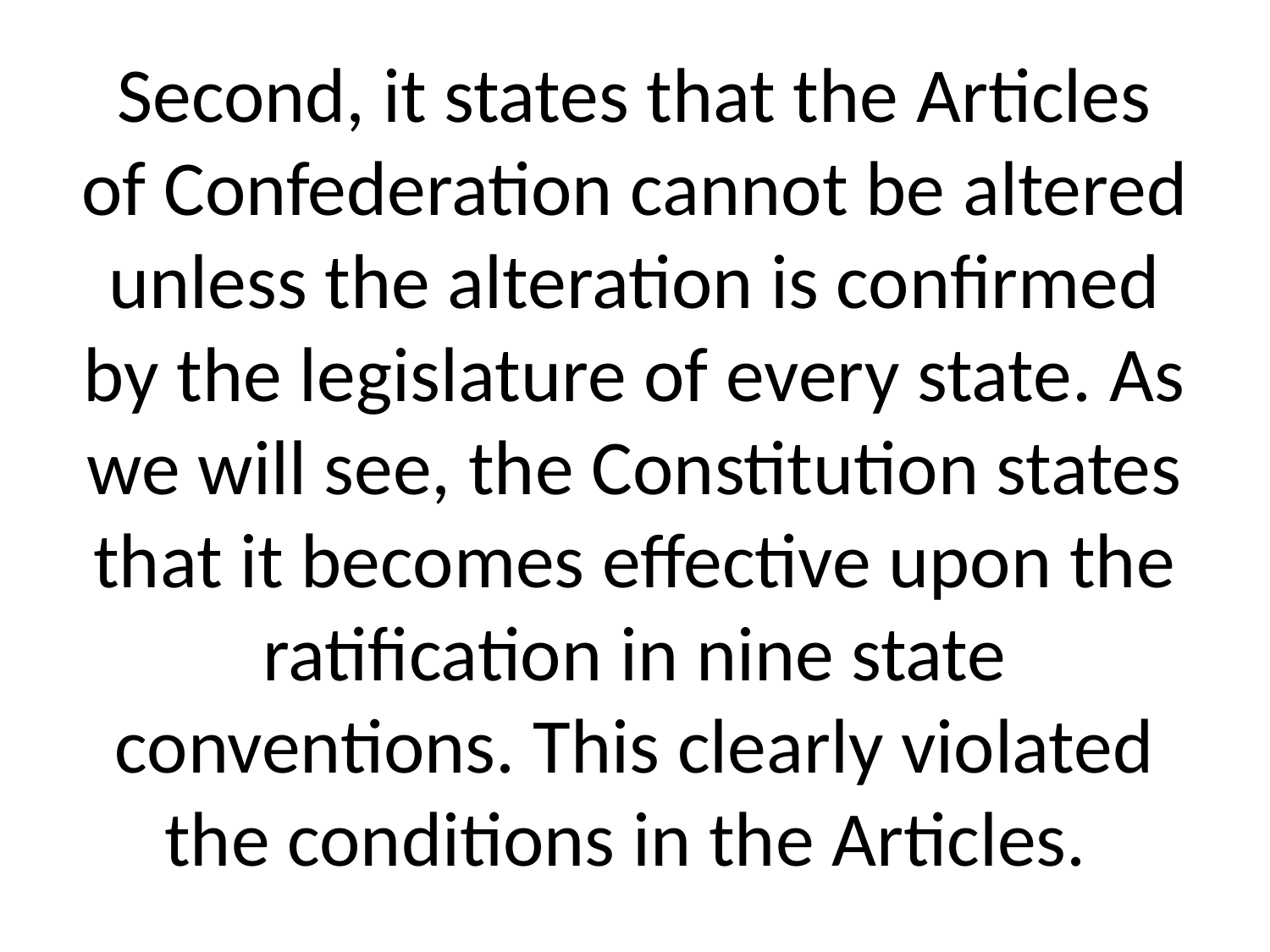

# Second, it states that the Articles of Confederation cannot be altered unless the alteration is confirmed by the legislature of every state. As we will see, the Constitution states that it becomes effective upon the ratification in nine state conventions. This clearly violated the conditions in the Articles.